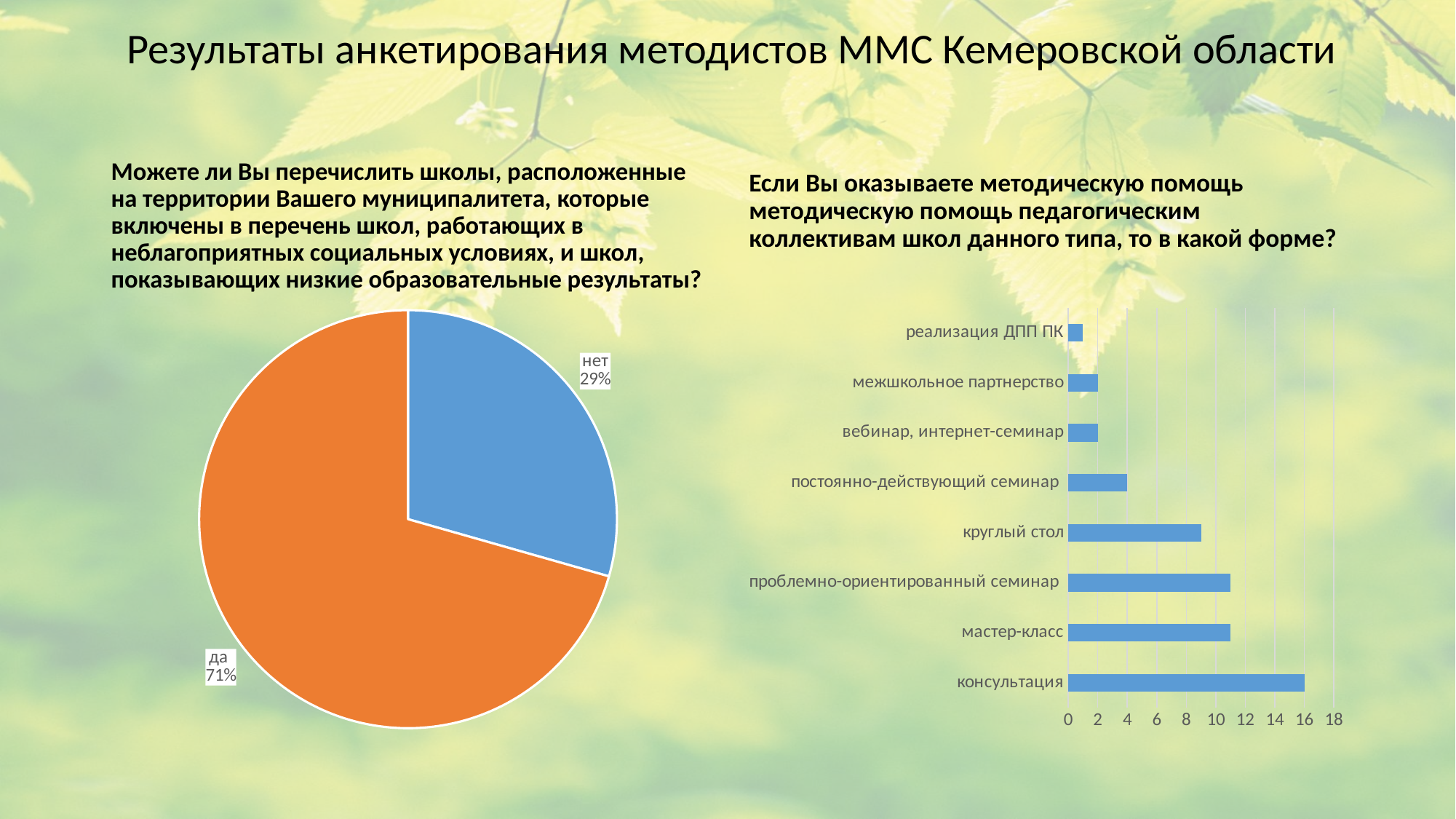

# Результаты анкетирования методистов ММС Кемеровской области
Можете ли Вы перечислить школы, расположенные на территории Вашего муниципалитета, которые включены в перечень школ, работающих в неблагоприятных социальных условиях, и школ, показывающих низкие образовательные результаты?
Если Вы оказываете методическую помощь методическую помощь педагогическим коллективам школ данного типа, то в какой форме?

### Chart

| Category | Столбец1 |
|---|---|
| нет | 5.0 |
| да  | 12.0 |

### Chart

| Category | Ряд 1 |
|---|---|
| консультация | 16.0 |
| мастер-класс | 11.0 |
| проблемно-ориентированный семинар  | 11.0 |
| круглый стол | 9.0 |
| постоянно-действующий семинар  | 4.0 |
| вебинар, интернет-семинар | 2.0 |
| межшкольное партнерство | 2.0 |
| реализация ДПП ПК | 1.0 |